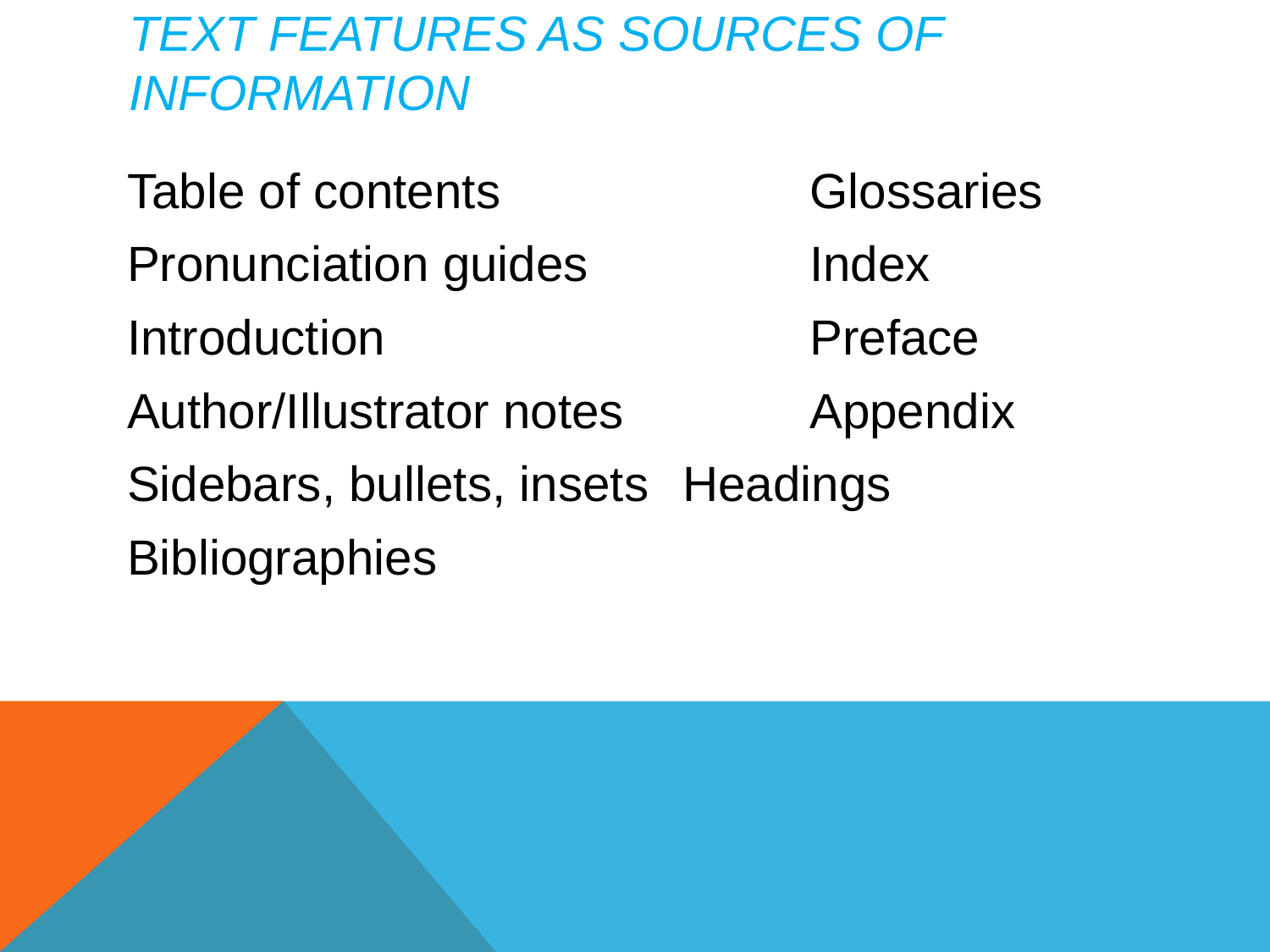

# Text features as sources of information
Table of contents			Glossaries
Pronunciation guides		Index
Introduction				Preface
Author/Illustrator notes		Appendix
Sidebars, bullets, insets 	Headings
Bibliographies